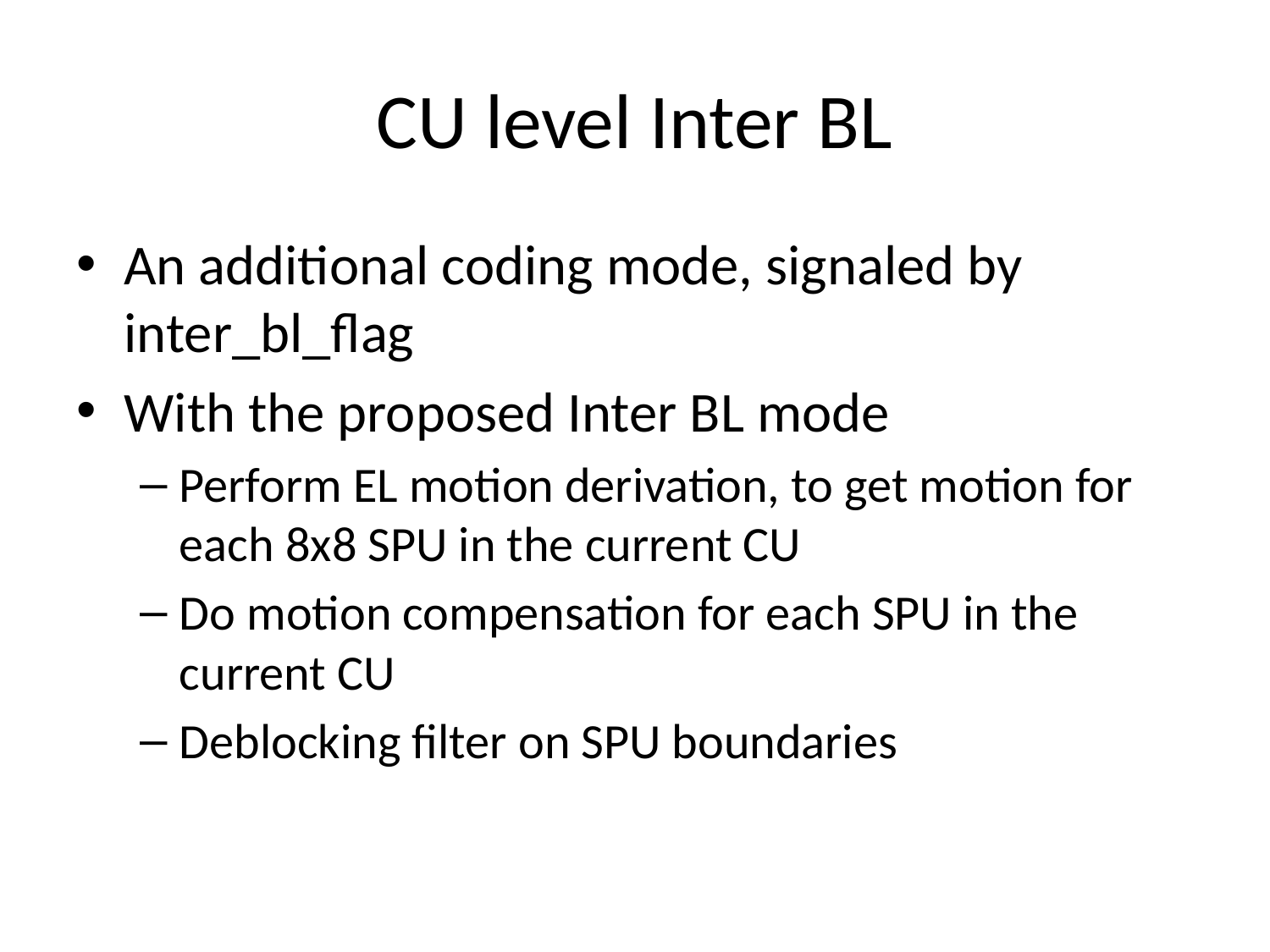

# CU level Inter BL
An additional coding mode, signaled by inter_bl_flag
With the proposed Inter BL mode
Perform EL motion derivation, to get motion for each 8x8 SPU in the current CU
Do motion compensation for each SPU in the current CU
Deblocking filter on SPU boundaries